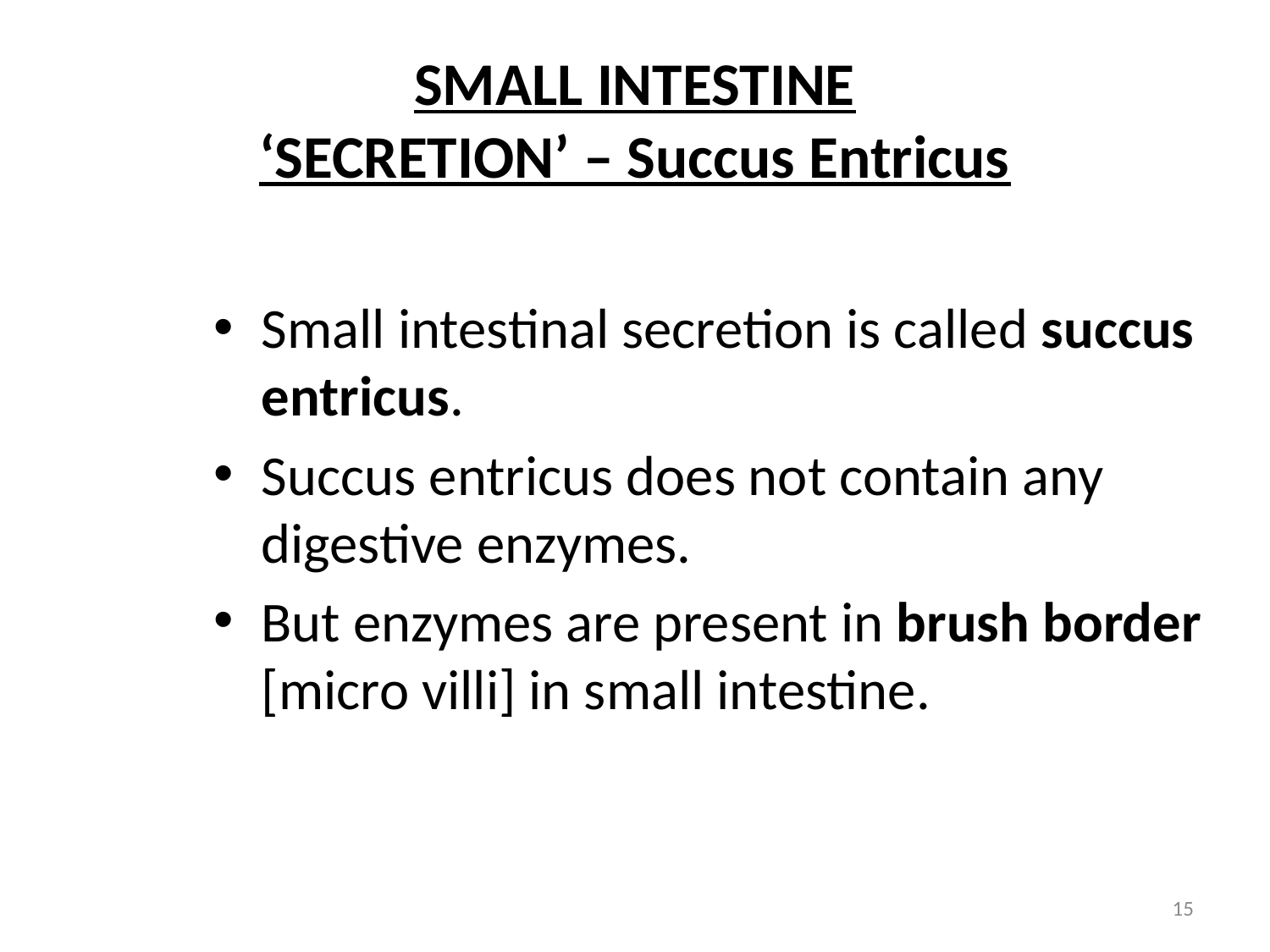

# SMALL INTESTINE ‘SECRETION’ – Succus Entricus
Small intestinal secretion is called succus entricus.
Succus entricus does not contain any digestive enzymes.
But enzymes are present in brush border [micro villi] in small intestine.
15